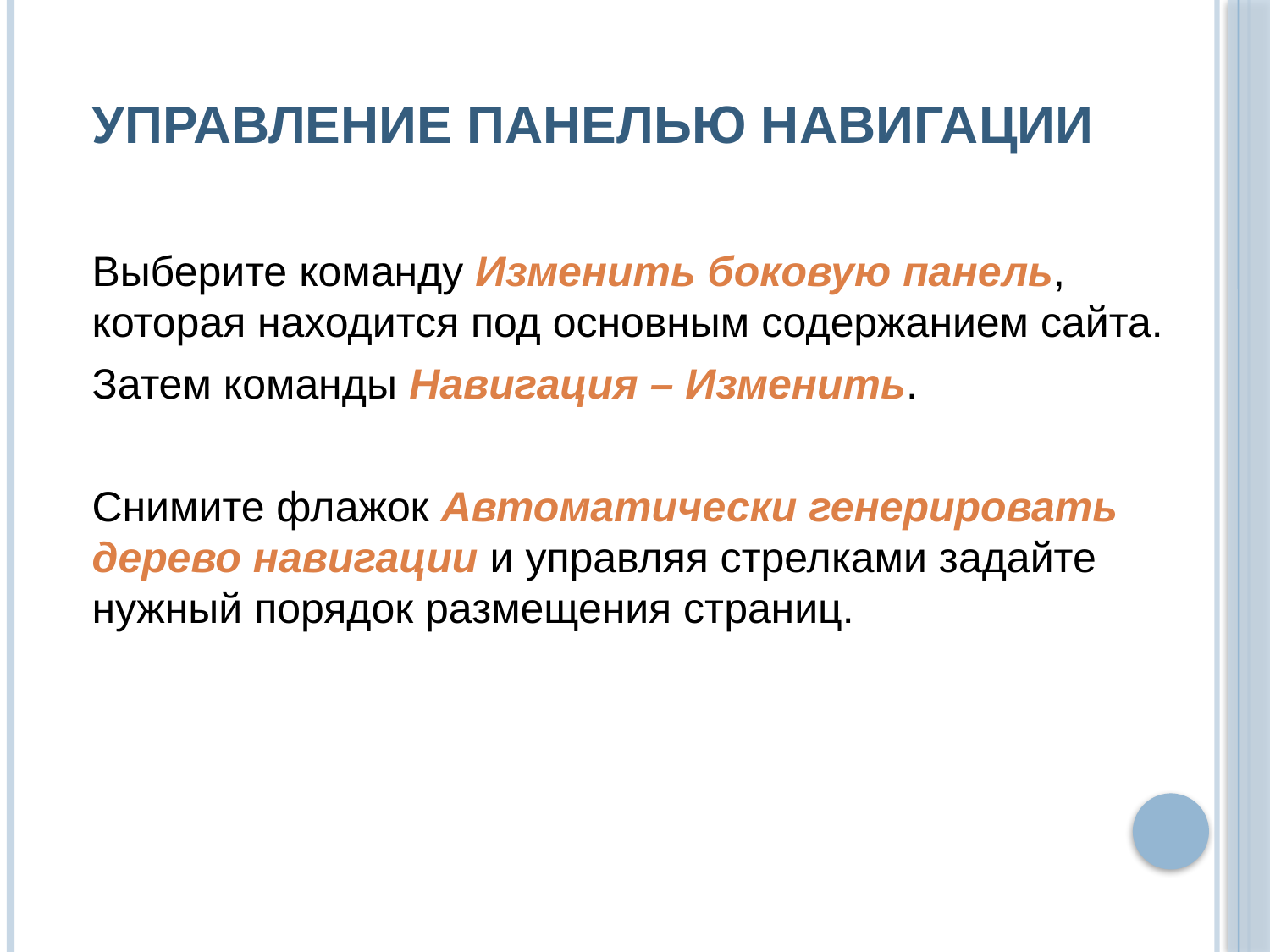

# Управление панелью навигации
Выберите команду Изменить боковую панель, которая находится под основным содержанием сайта.
Затем команды Навигация – Изменить.

Снимите флажок Автоматически генерировать дерево навигации и управляя стрелками задайте нужный порядок размещения страниц.